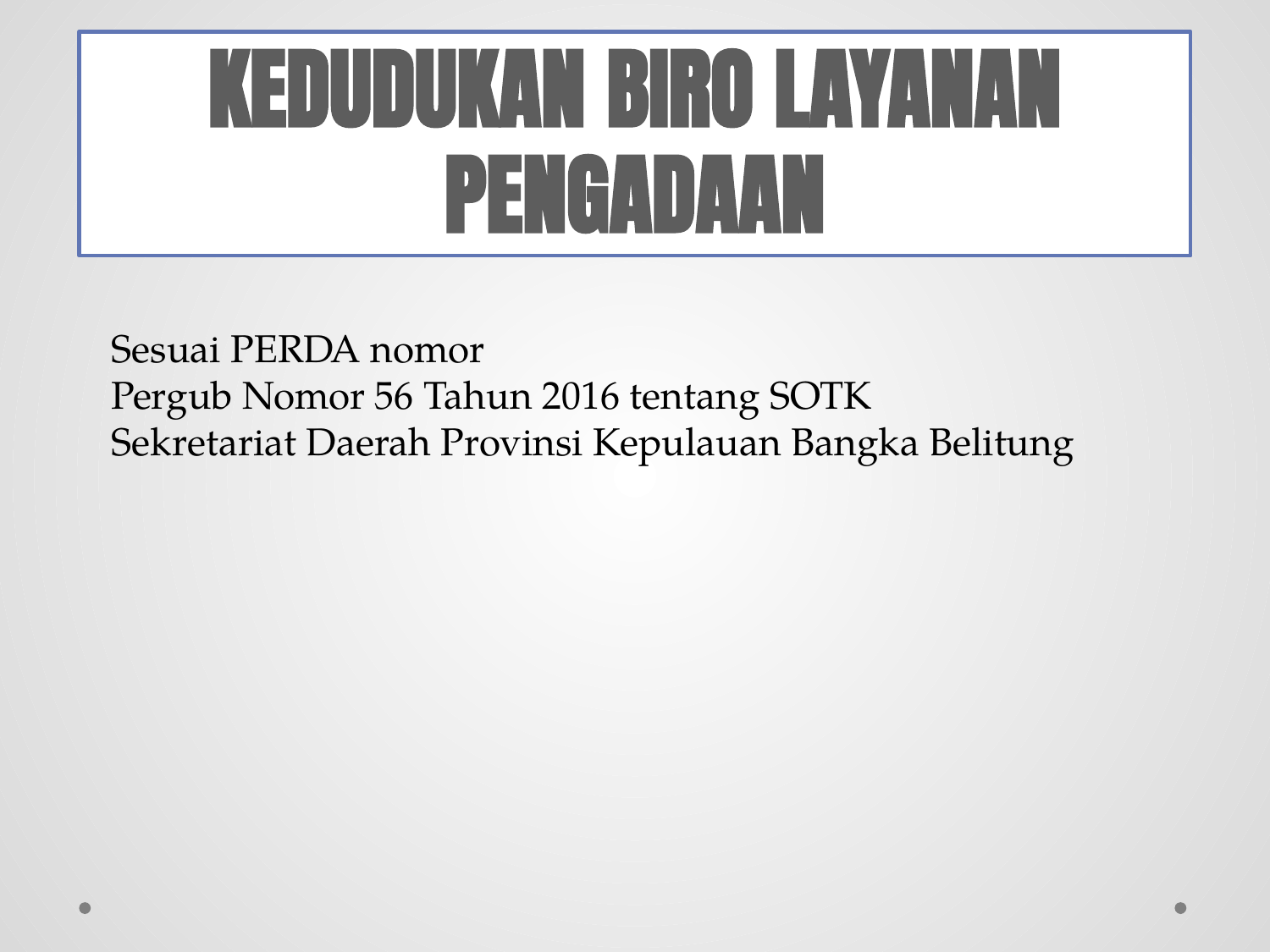

KEDUDUKAN BIRO LAYANAN PENGADAAN
Sesuai PERDA nomor
Pergub Nomor 56 Tahun 2016 tentang SOTK
Sekretariat Daerah Provinsi Kepulauan Bangka Belitung